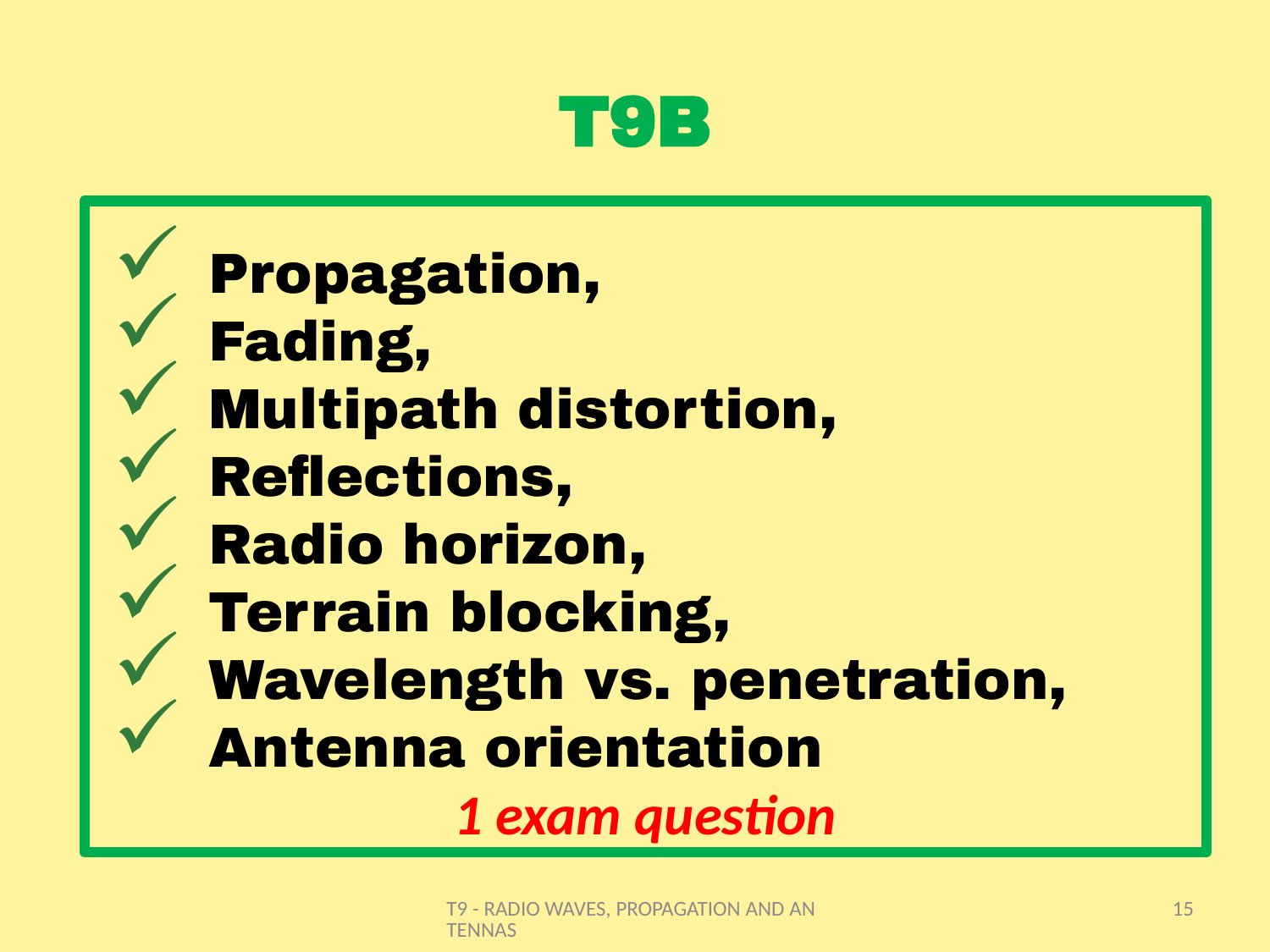

# T9B

Propagation,
Fading,
Multipath distortion,
Reflections,
Radio horizon,
Terrain blocking,
Wavelength vs. penetration,
Antenna orientation
1 exam question
T9 - RADIO WAVES, PROPAGATION AND ANTENNAS
15